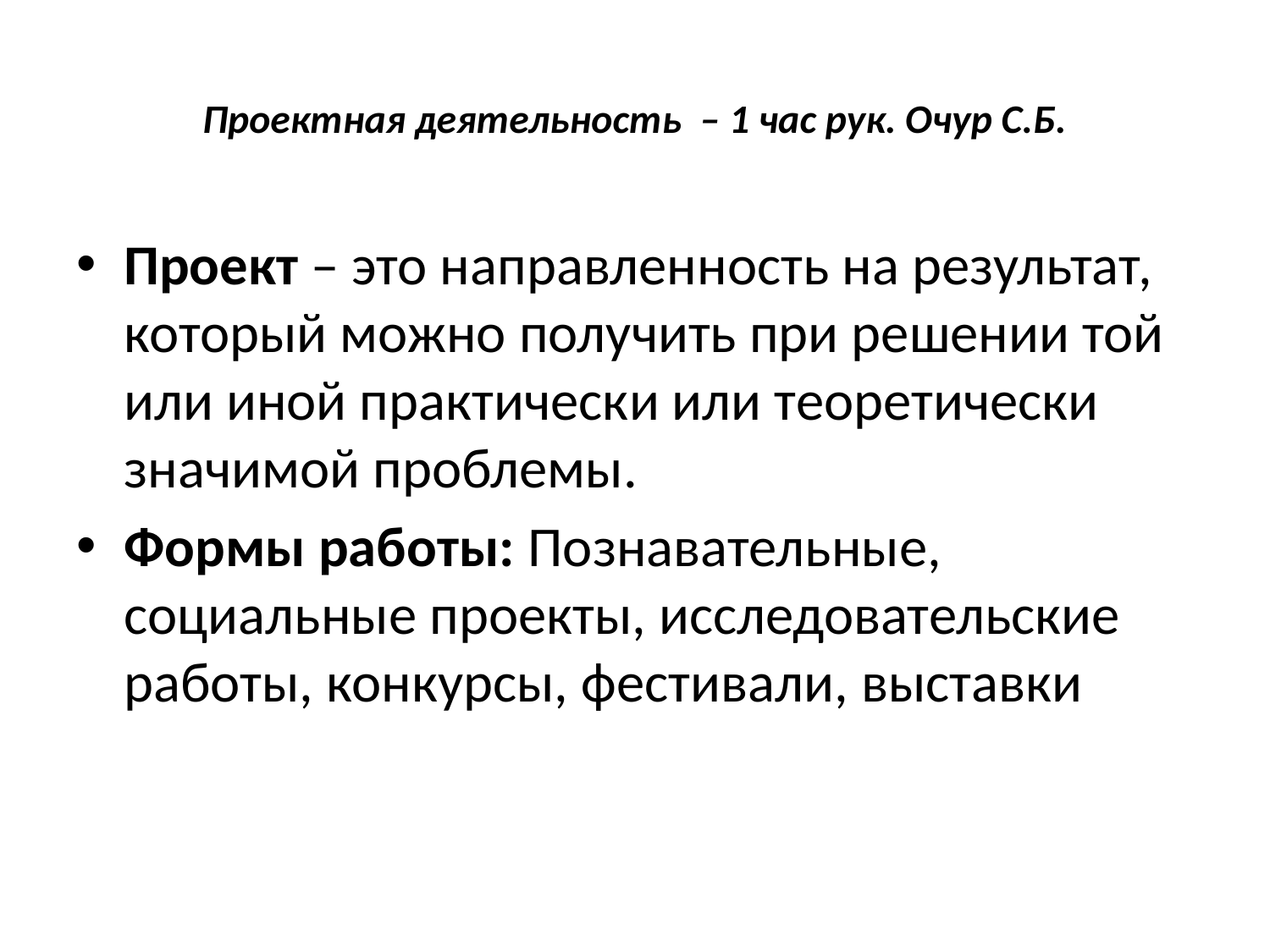

# Проектная деятельность  – 1 час рук. Очур С.Б.
Проект – это направленность на результат, который можно получить при решении той или иной практически или теоретически значимой проблемы.
Формы работы: Познавательные, социальные проекты, исследовательские работы, конкурсы, фестивали, выставки